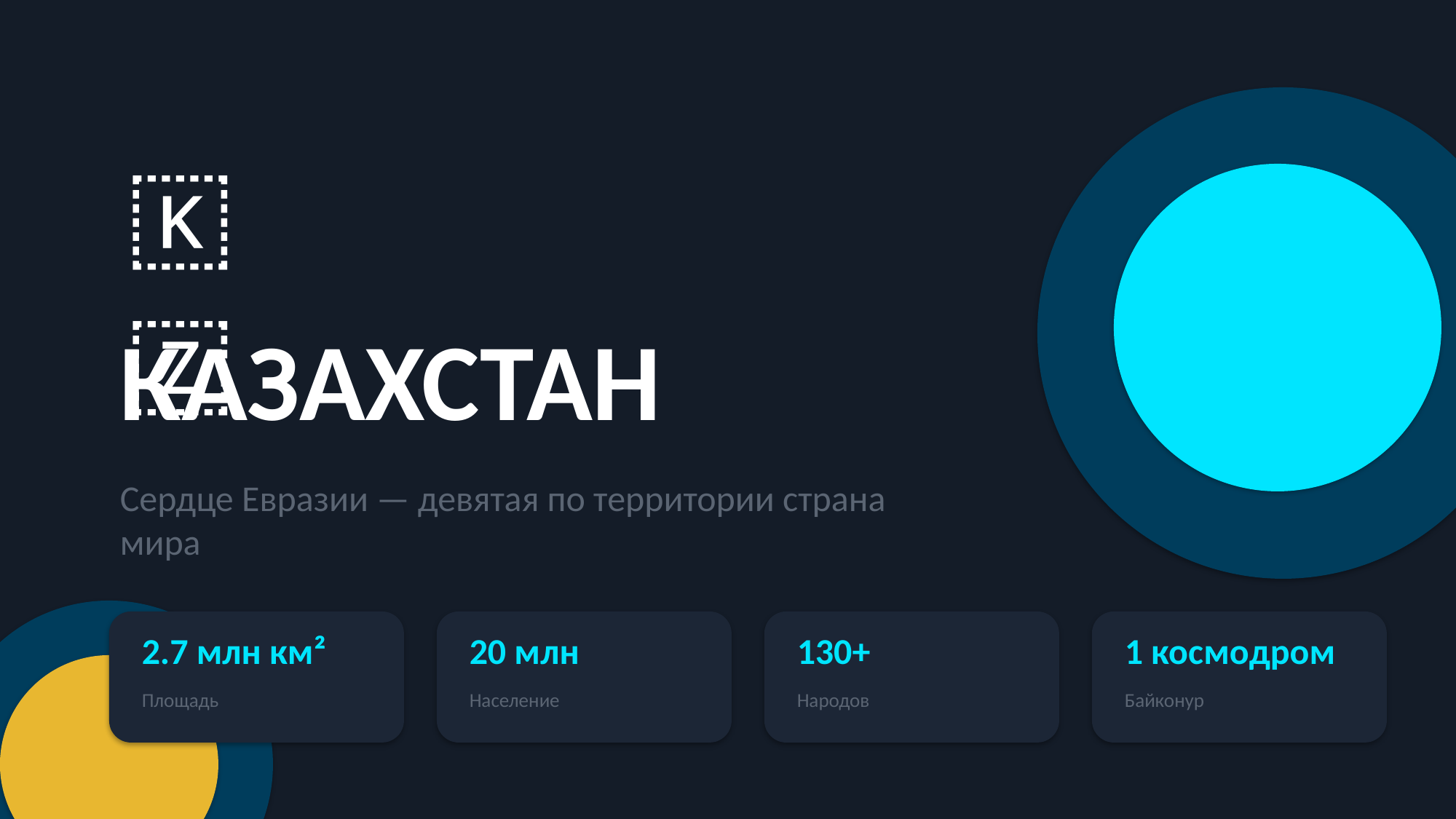

🇰🇿

КАЗАХСТАН
Сердце Евразии — девятая по территории страна мира

2.7 млн км²
20 млн
130+
1 космодром

Площадь
Население
Народов
Байконур